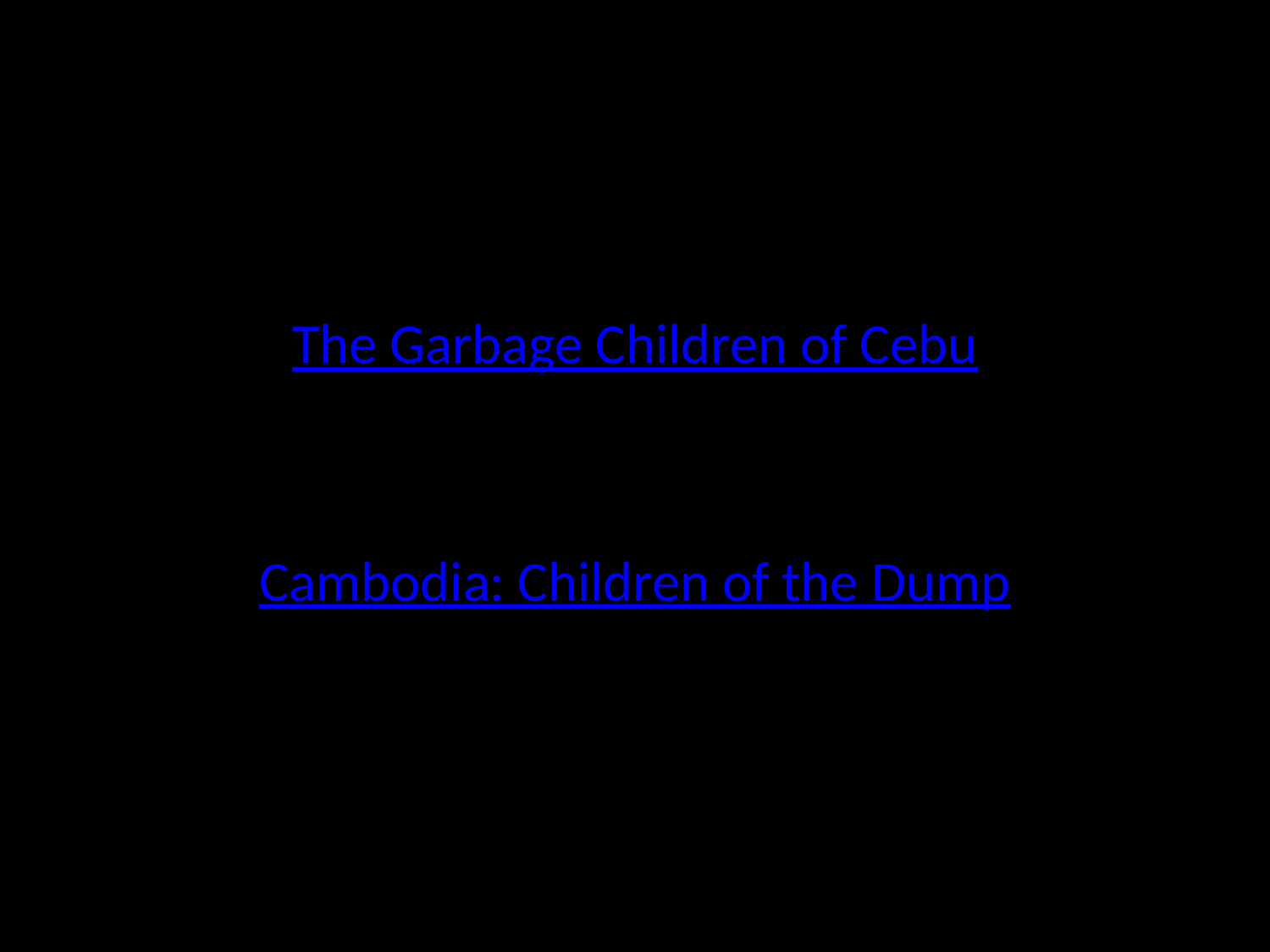

#

The Garbage Children of Cebu

Cambodia: Children of the Dump